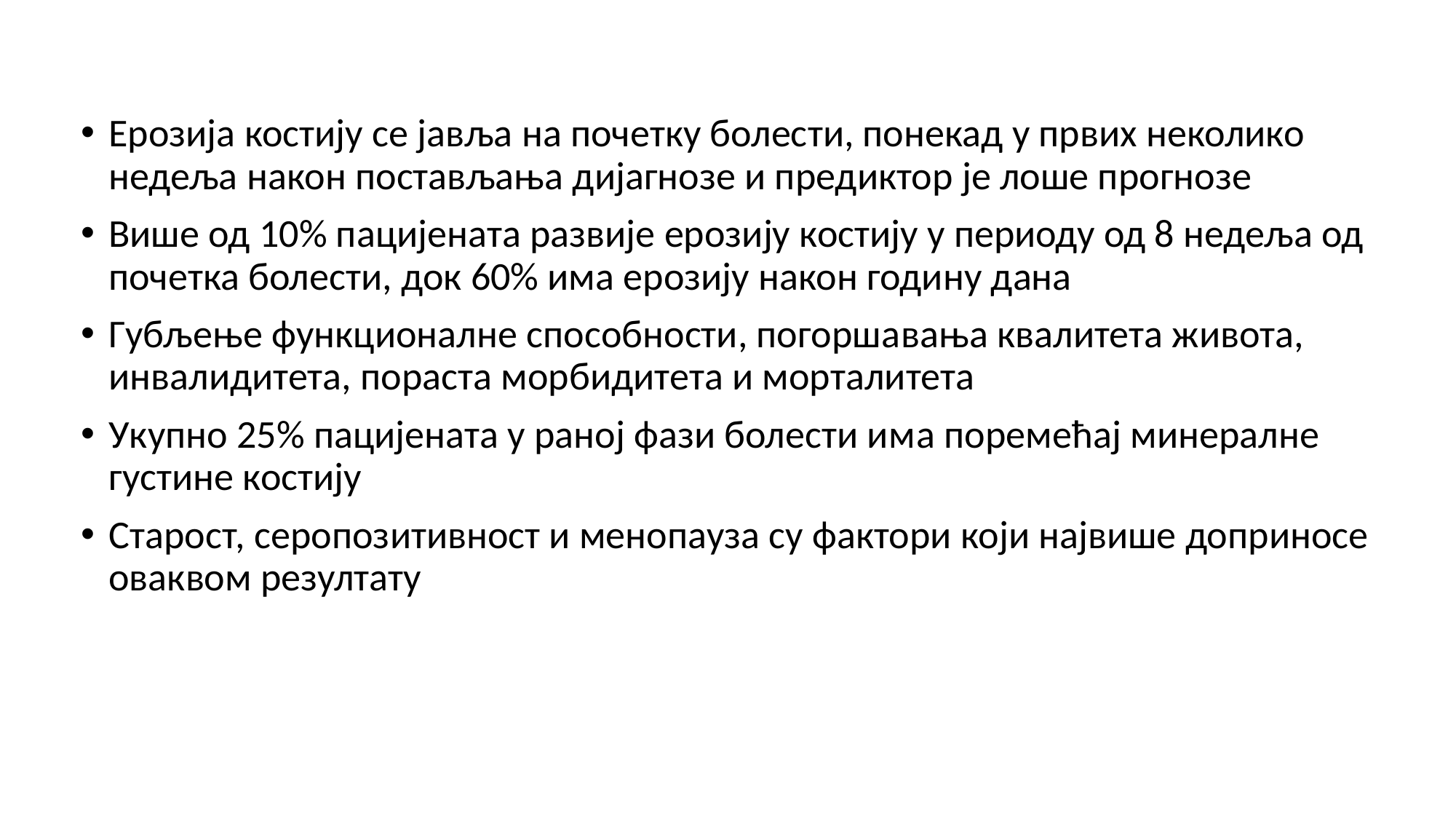

Ерозија костију се јавља на почетку болести, понекад у првих неколико недеља након постављања дијагнозе и предиктор је лоше прогнозе
Више од 10% пацијената развије ерозију костију у периоду од 8 недеља од почетка болести, док 60% има ерозију након годину дана
Губљење функционалне способности, погоршавања квалитета живота, инвалидитета, пораста морбидитета и морталитета
Укупно 25% пацијената у раној фази болести има поремећај минералне густине костију
Старост, серопозитивност и менопауза су фактори који највише доприносе оваквом резултату